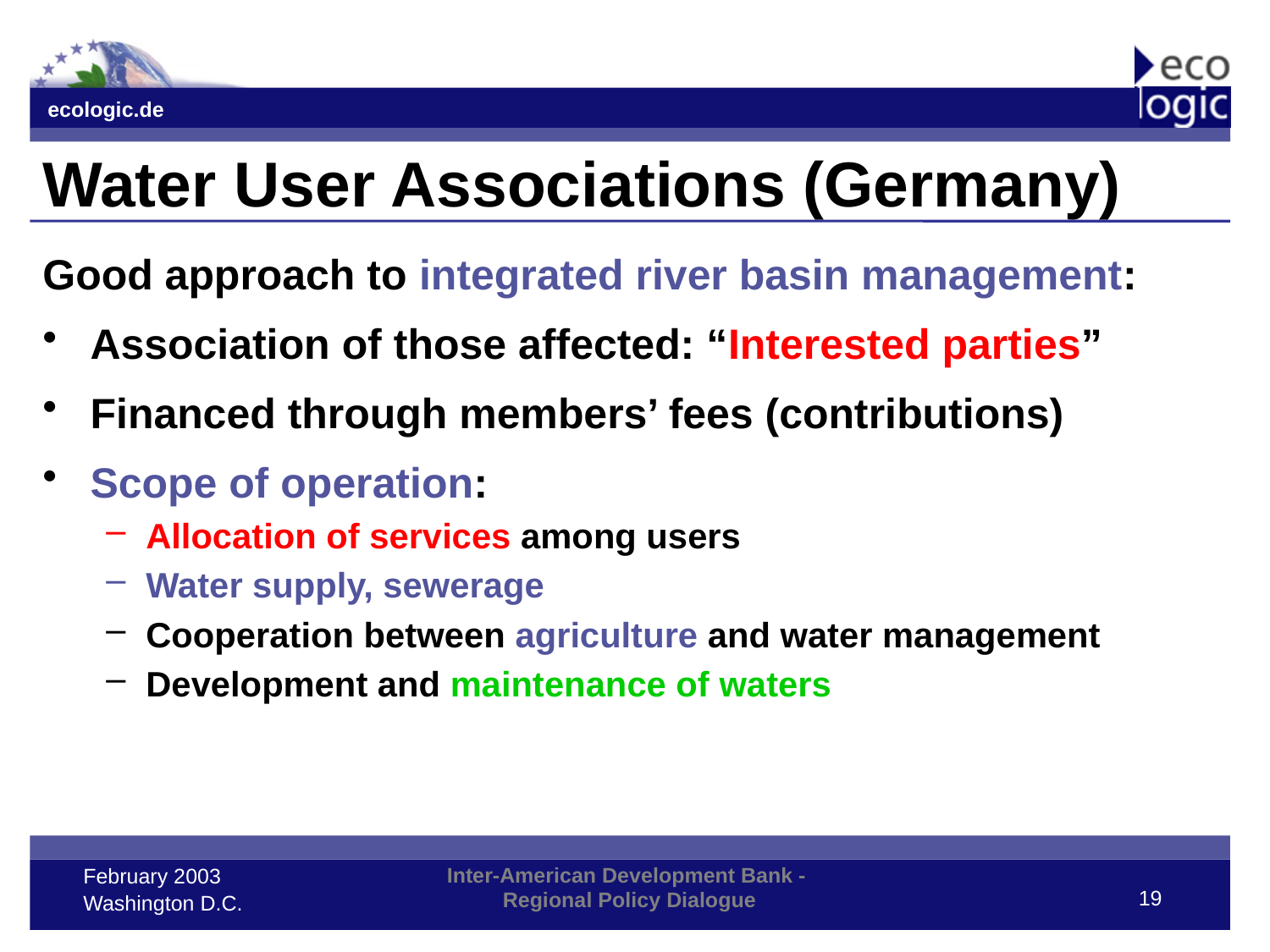

# Water User Associations (Germany)
Good approach to integrated river basin management:
Association of those affected: “Interested parties”
Financed through members’ fees (contributions)
Scope of operation:
Allocation of services among users
Water supply, sewerage
Cooperation between agriculture and water management
Development and maintenance of waters
19